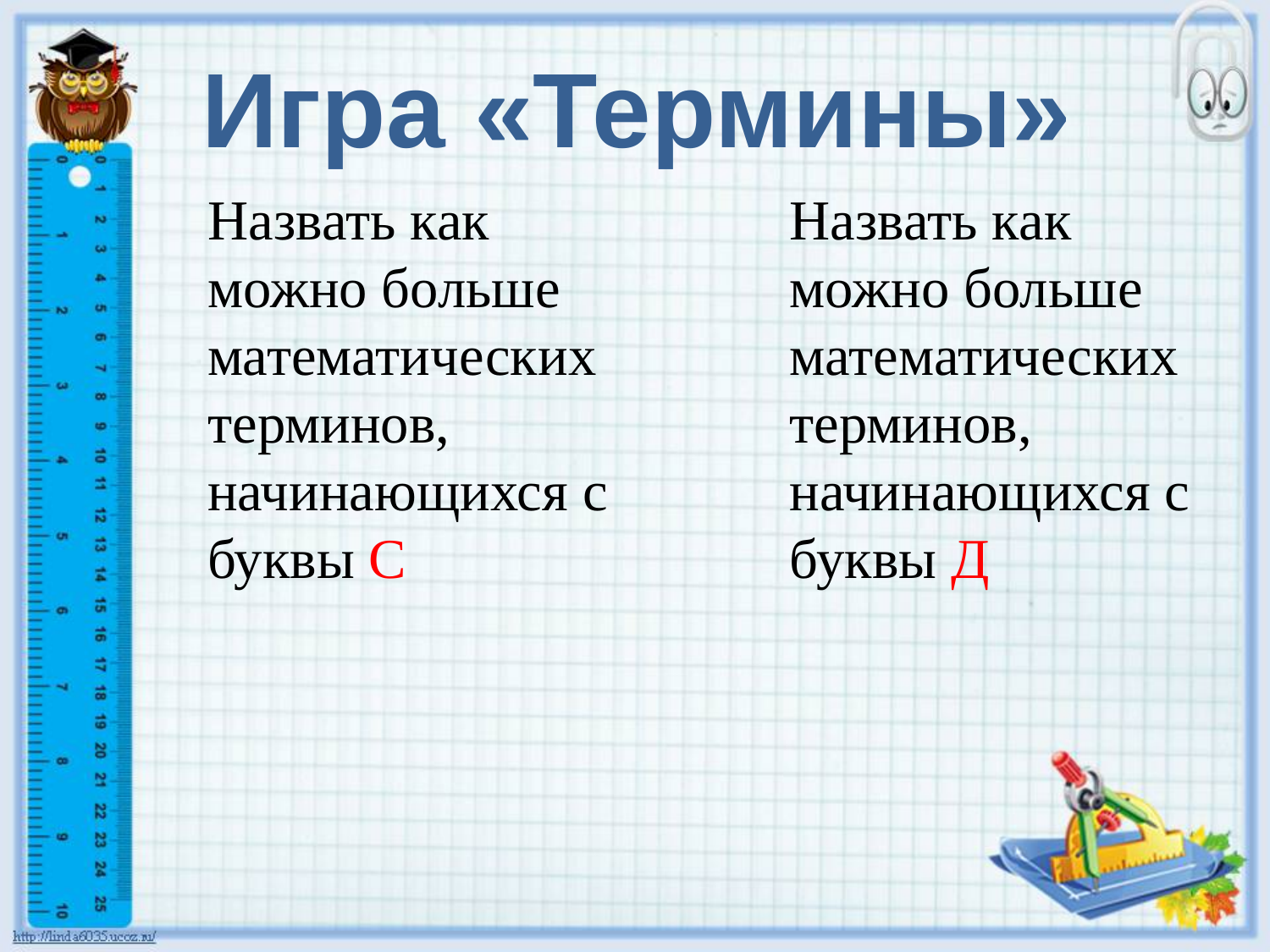

# Игра «Термины»
Назвать как можно больше математических терминов, начинающихся с буквы С
Назвать как можно больше математических терминов, начинающихся с буквы Д